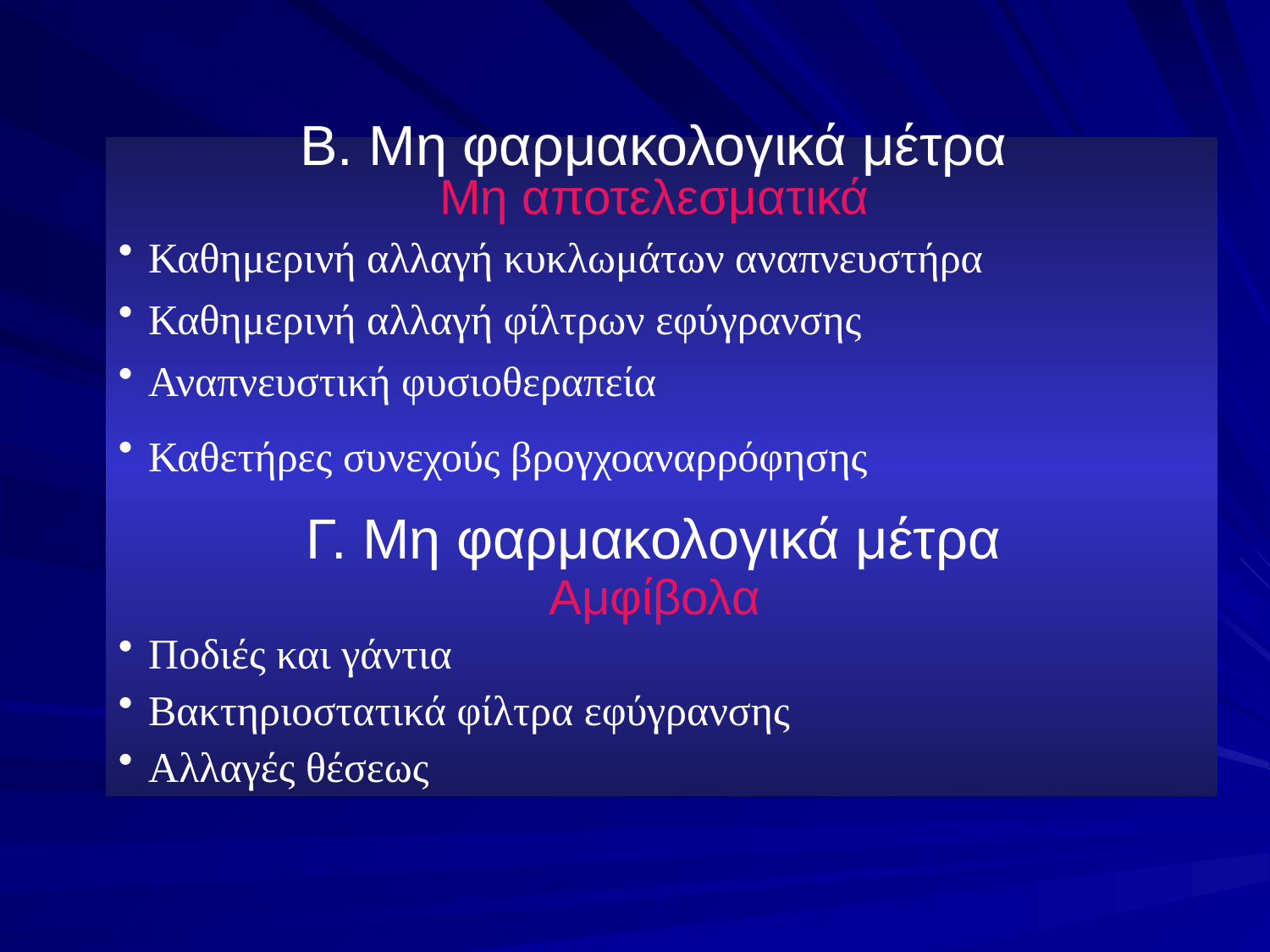

Β. Μη φαρμακολογικά μέτρα
Μη αποτελεσματικά
Καθημερινή αλλαγή κυκλωμάτων αναπνευστήρα
Καθημερινή αλλαγή φίλτρων εφύγρανσης
Αναπνευστική φυσιοθεραπεία
Καθετήρες συνεχούς βρογχοαναρρόφησης
Γ. Μη φαρμακολογικά μέτρα
Αμφίβολα
Ποδιές και γάντια
Βακτηριοστατικά φίλτρα εφύγρανσης
Αλλαγές θέσεως